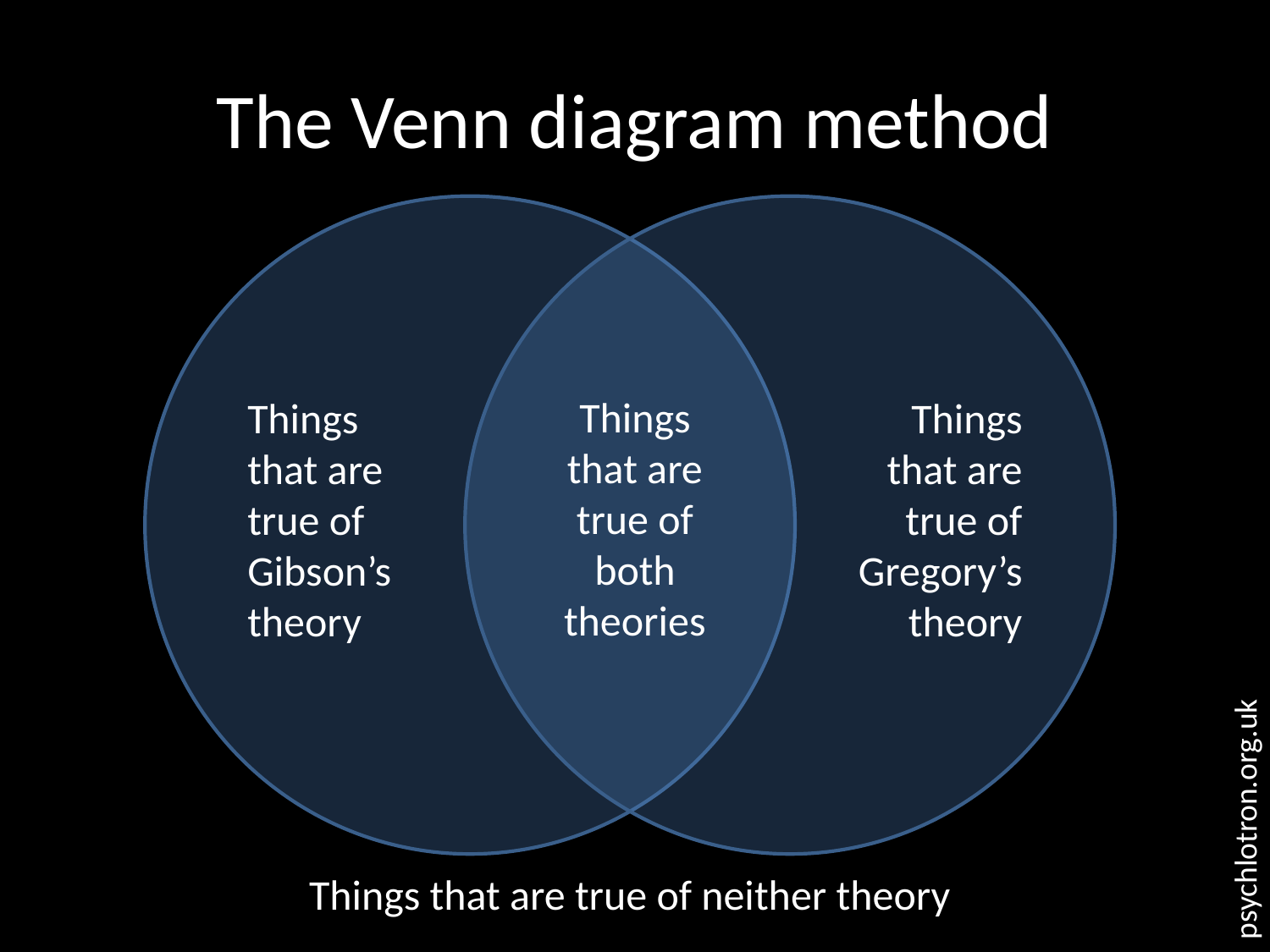

# The Venn diagram method

Things that are true of both theories
Things that are true of Gibson’s theory
Things that are true of Gregory’s theory
Things that are true of neither theory